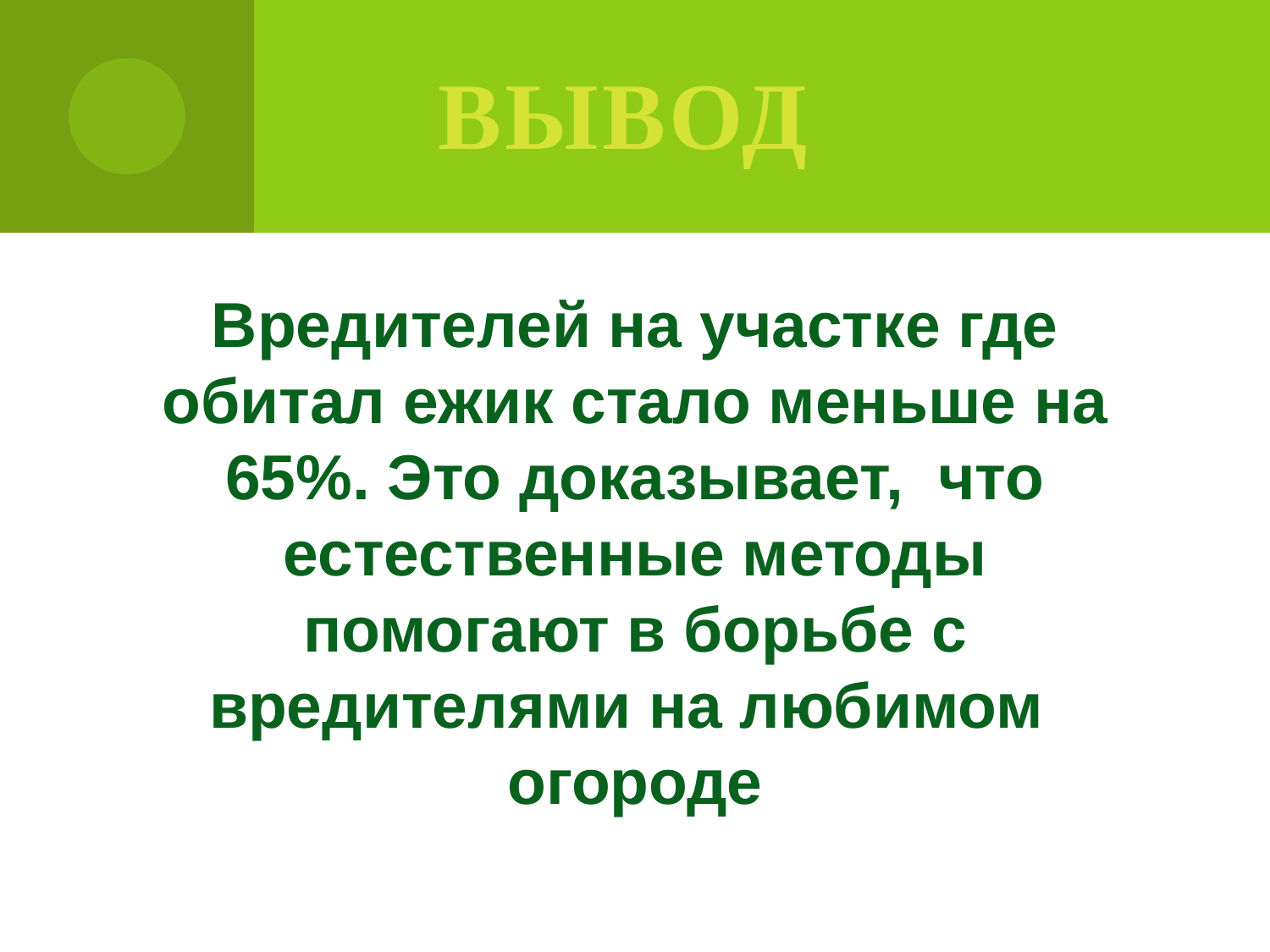

# вывод
Вредителей на участке где обитал ежик стало меньше на 65%. Это доказывает,  что естественные методы помогают в борьбе с вредителями на любимом  огороде